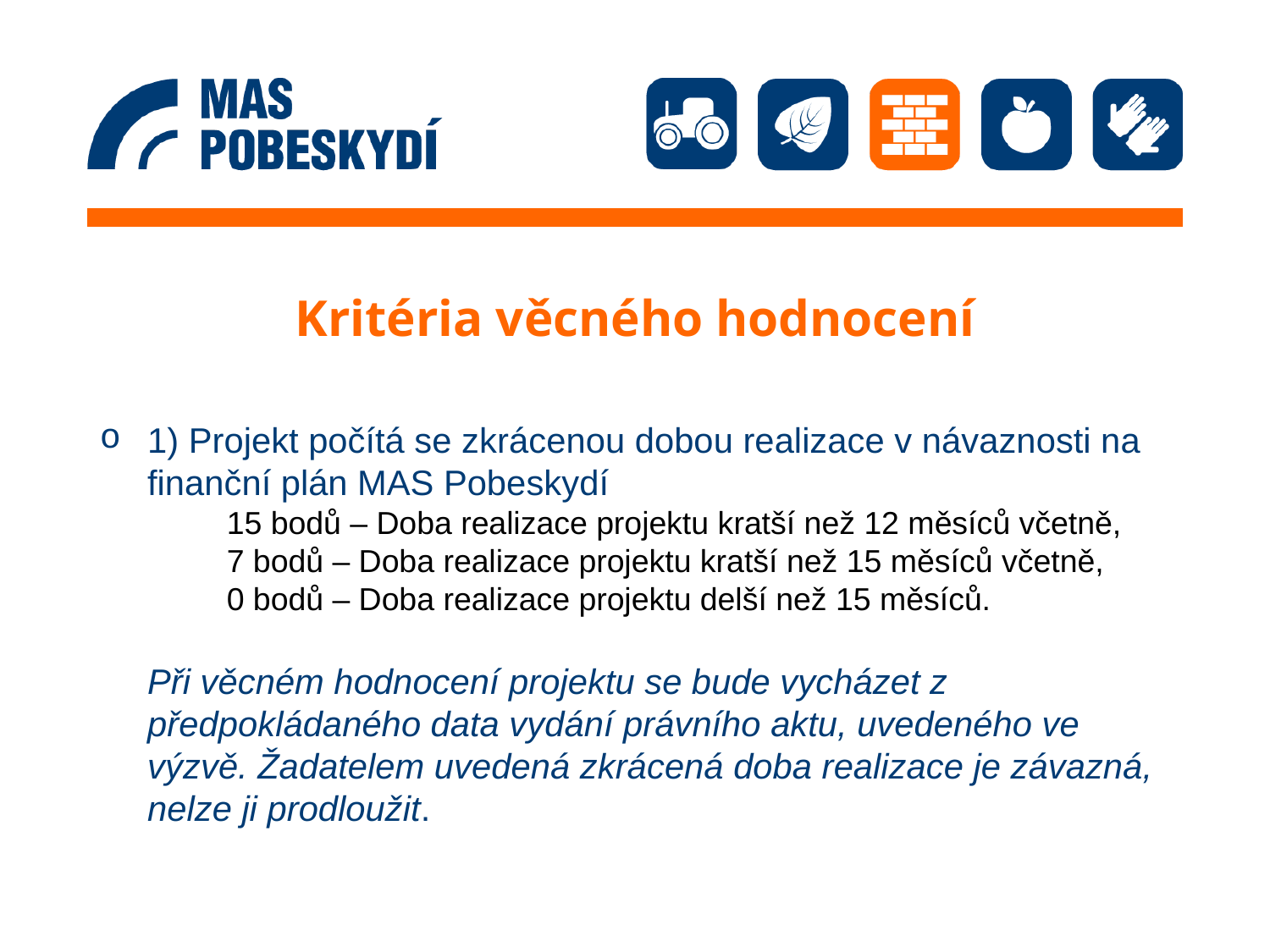

# Kritéria věcného hodnocení
1) Projekt počítá se zkrácenou dobou realizace v návaznosti na finanční plán MAS Pobeskydí
15 bodů – Doba realizace projektu kratší než 12 měsíců včetně,
7 bodů – Doba realizace projektu kratší než 15 měsíců včetně,
0 bodů – Doba realizace projektu delší než 15 měsíců.

	Při věcném hodnocení projektu se bude vycházet z předpokládaného data vydání právního aktu, uvedeného ve výzvě. Žadatelem uvedená zkrácená doba realizace je závazná, nelze ji prodloužit.